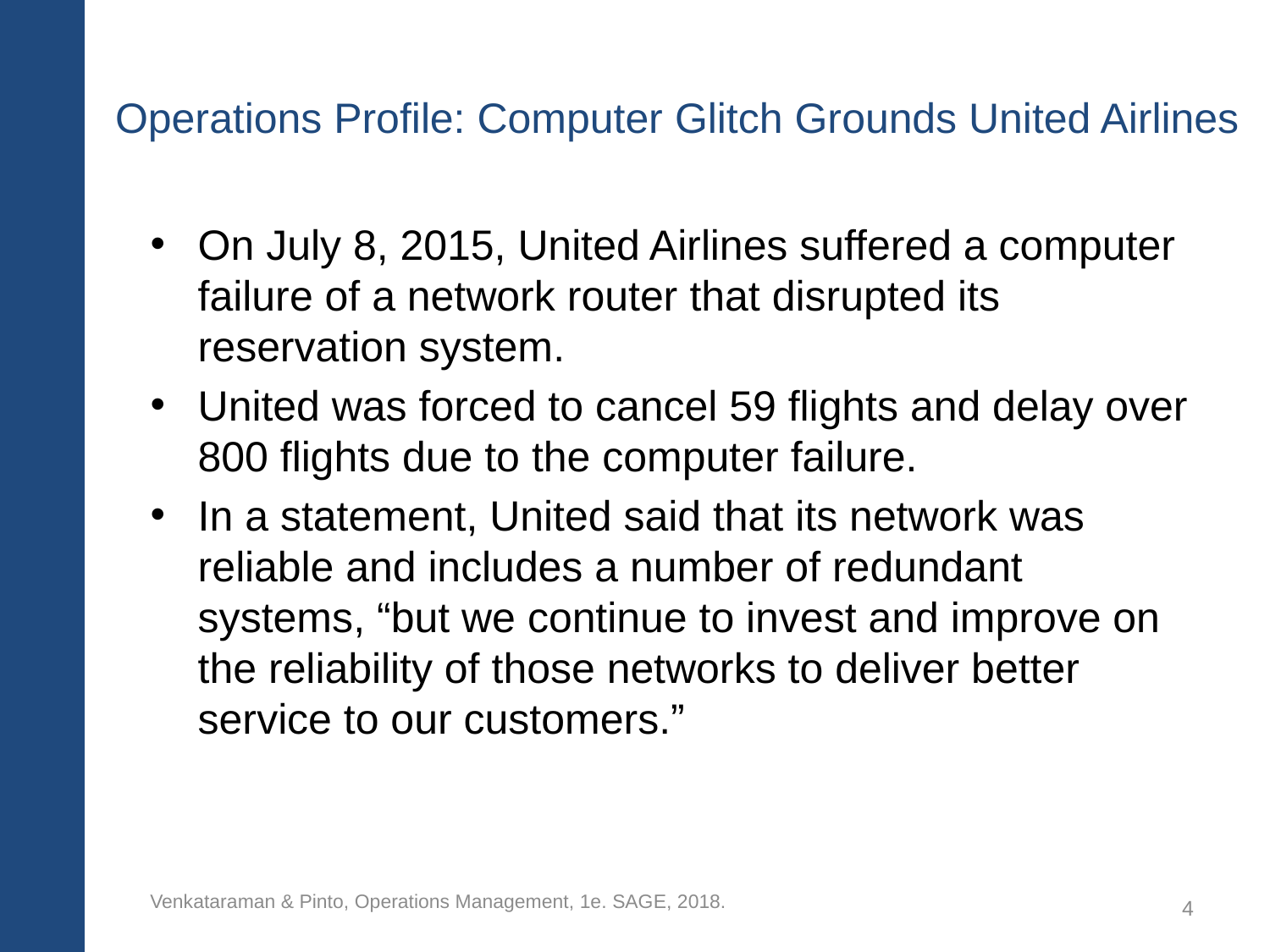

# Operations Profile: Computer Glitch Grounds United Airlines
On July 8, 2015, United Airlines suffered a computer failure of a network router that disrupted its reservation system.
United was forced to cancel 59 flights and delay over 800 flights due to the computer failure.
In a statement, United said that its network was reliable and includes a number of redundant systems, “but we continue to invest and improve on the reliability of those networks to deliver better service to our customers.”
Venkataraman & Pinto, Operations Management, 1e. SAGE, 2018.
4